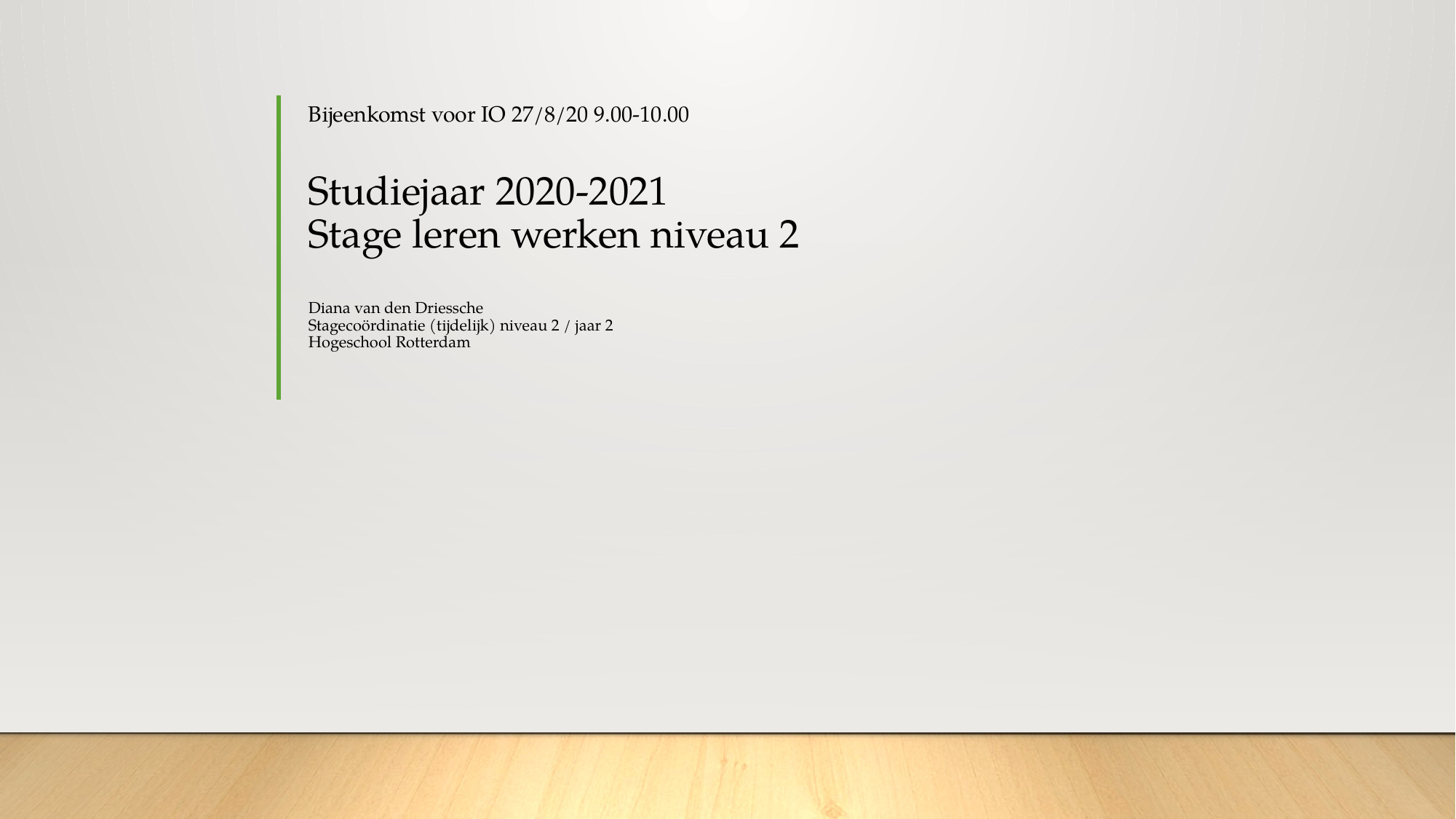

# Bijeenkomst voor IO 27/8/20 9.00-10.00 Studiejaar 2020-2021 Stage leren werken niveau 2 Diana van den Driessche Stagecoördinatie (tijdelijk) niveau 2 / jaar 2 Hogeschool Rotterdam